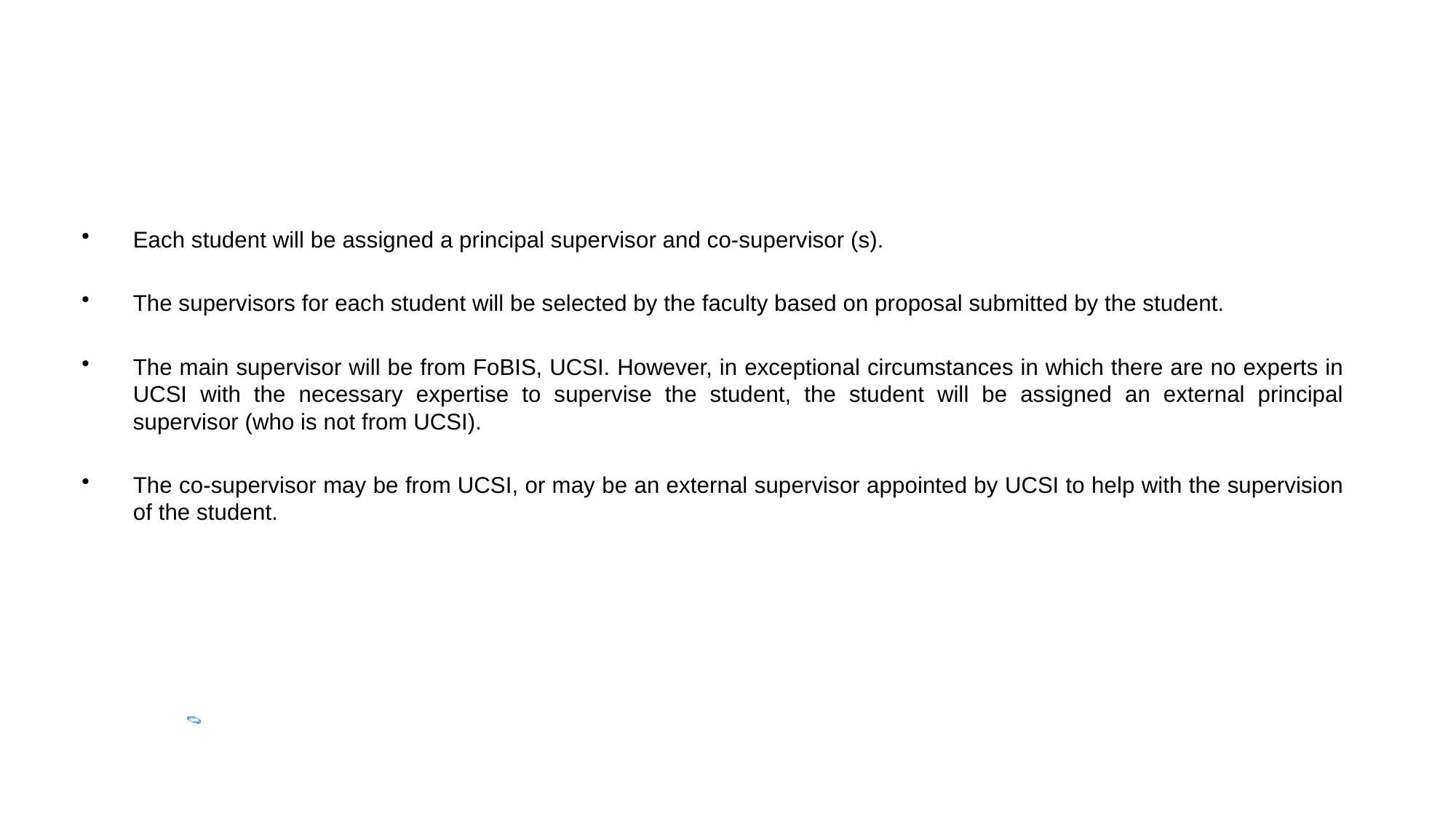

Supervisor Selection

Each student will be assigned a principal supervisor and co-supervisor (s).

The supervisors for each student will be selected by the faculty based on proposal submitted by the student.

The main supervisor will be from FoBIS, UCSI. However, in exceptional circumstances in which there are no experts in UCSI with the necessary expertise to supervise the student, the student will be assigned an external principal supervisor (who is not from UCSI).

The co-supervisor may be from UCSI, or may be an external supervisor appointed by UCSI to help with the supervision of the student.